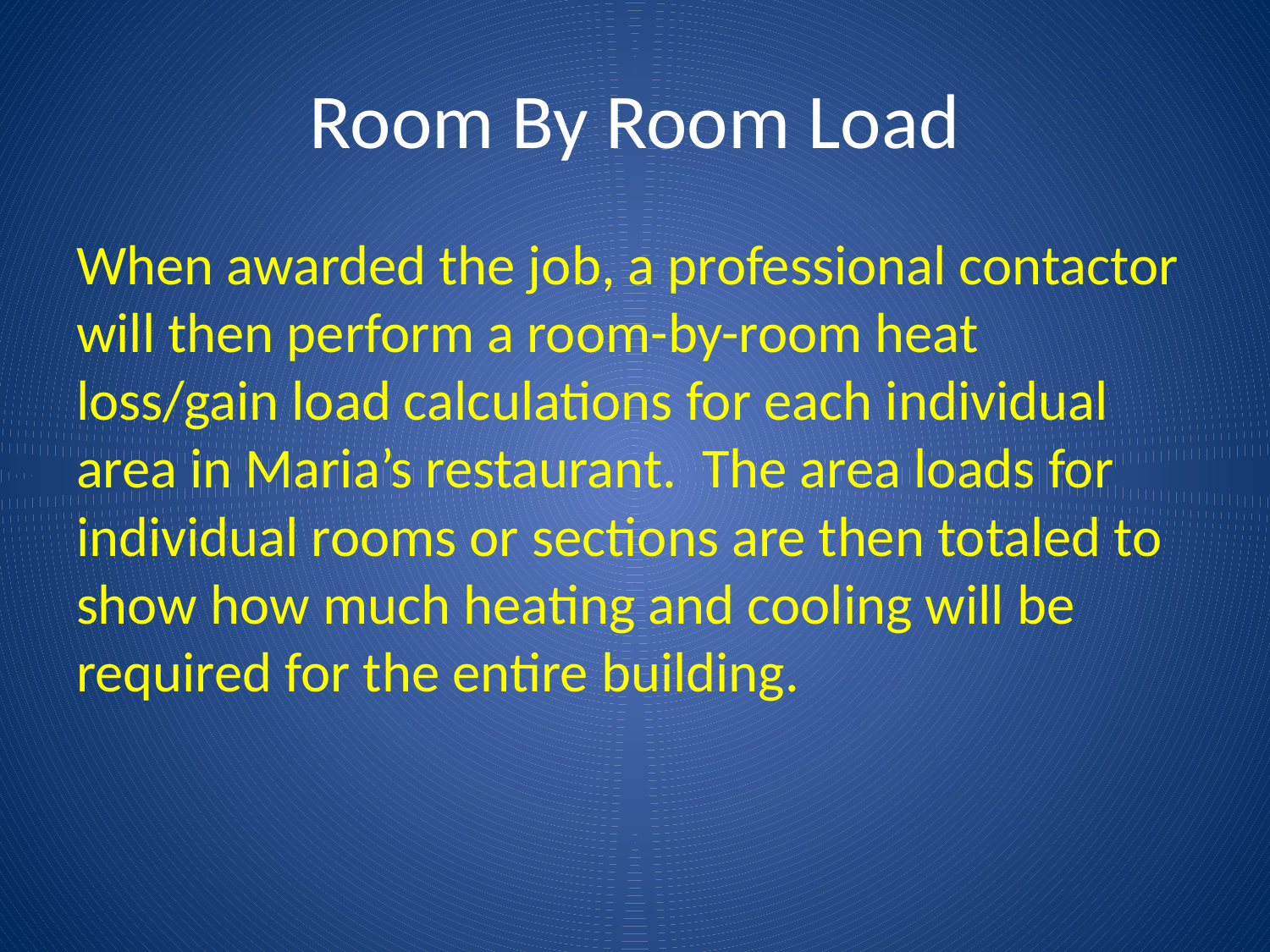

# Room By Room Load
When awarded the job, a professional contactor will then perform a room-by-room heat loss/gain load calculations for each individual area in Maria’s restaurant.  The area loads for individual rooms or sections are then totaled to show how much heating and cooling will be required for the entire building.